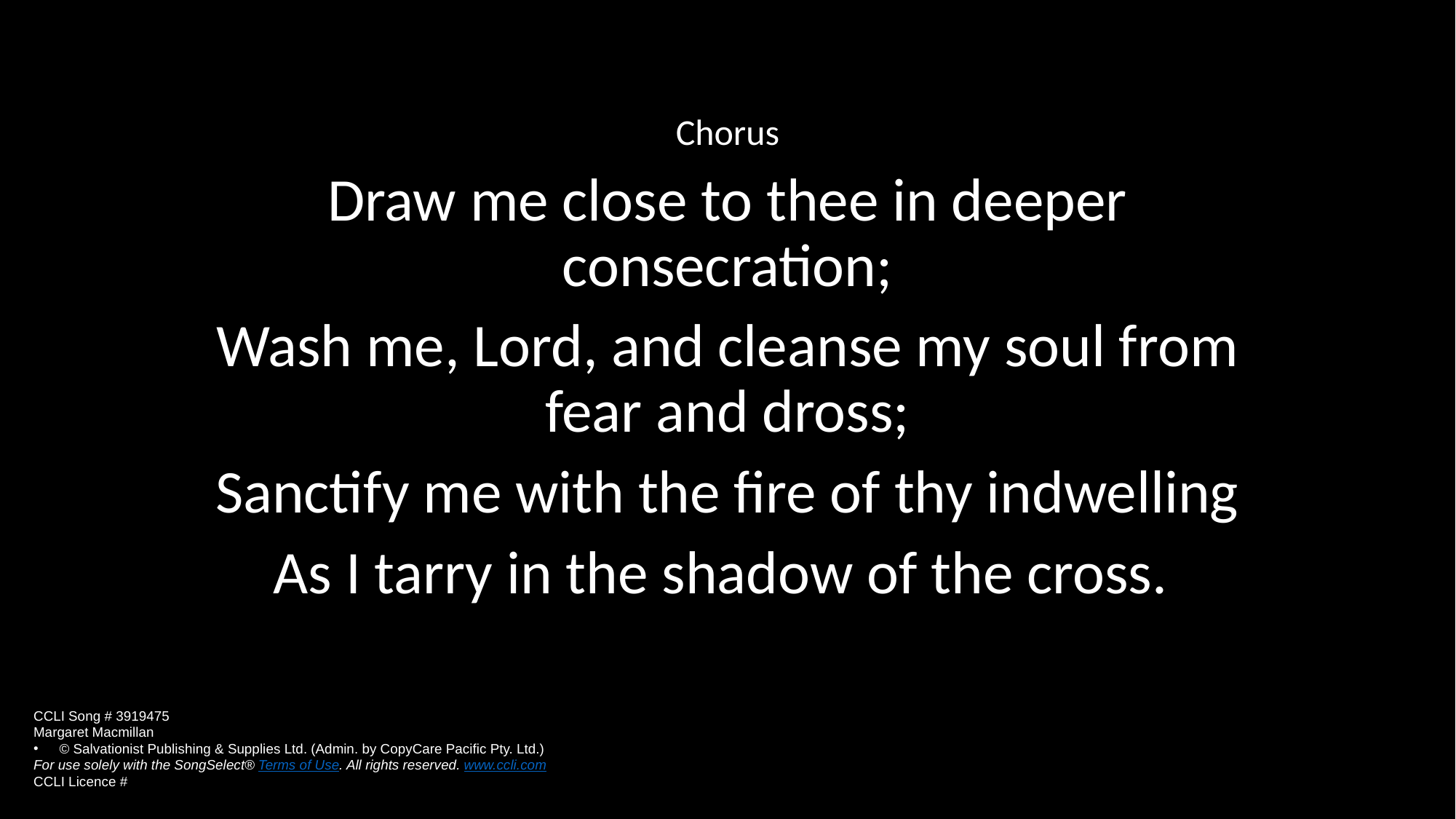

Chorus
Draw me close to thee in deeper consecration;
Wash me, Lord, and cleanse my soul from fear and dross;
Sanctify me with the fire of thy indwelling
As I tarry in the shadow of the cross.
CCLI Song # 3919475
Margaret Macmillan
© Salvationist Publishing & Supplies Ltd. (Admin. by CopyCare Pacific Pty. Ltd.)
For use solely with the SongSelect® Terms of Use. All rights reserved. www.ccli.com
CCLI Licence #